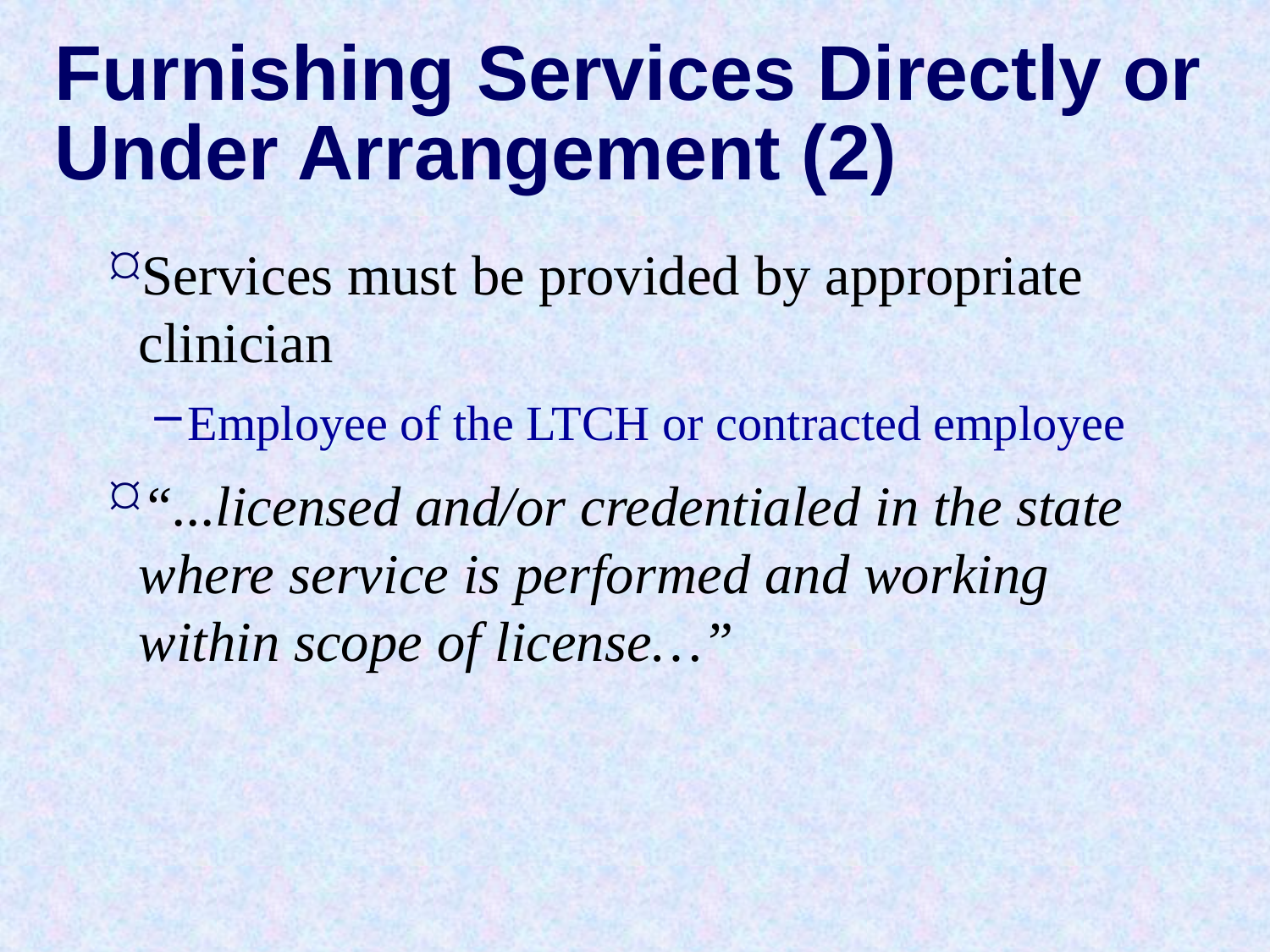

# Furnishing Services Directly or Under Arrangement (2)
Services must be provided by appropriate clinician
Employee of the LTCH or contracted employee
“...licensed and/or credentialed in the state where service is performed and working within scope of license…”